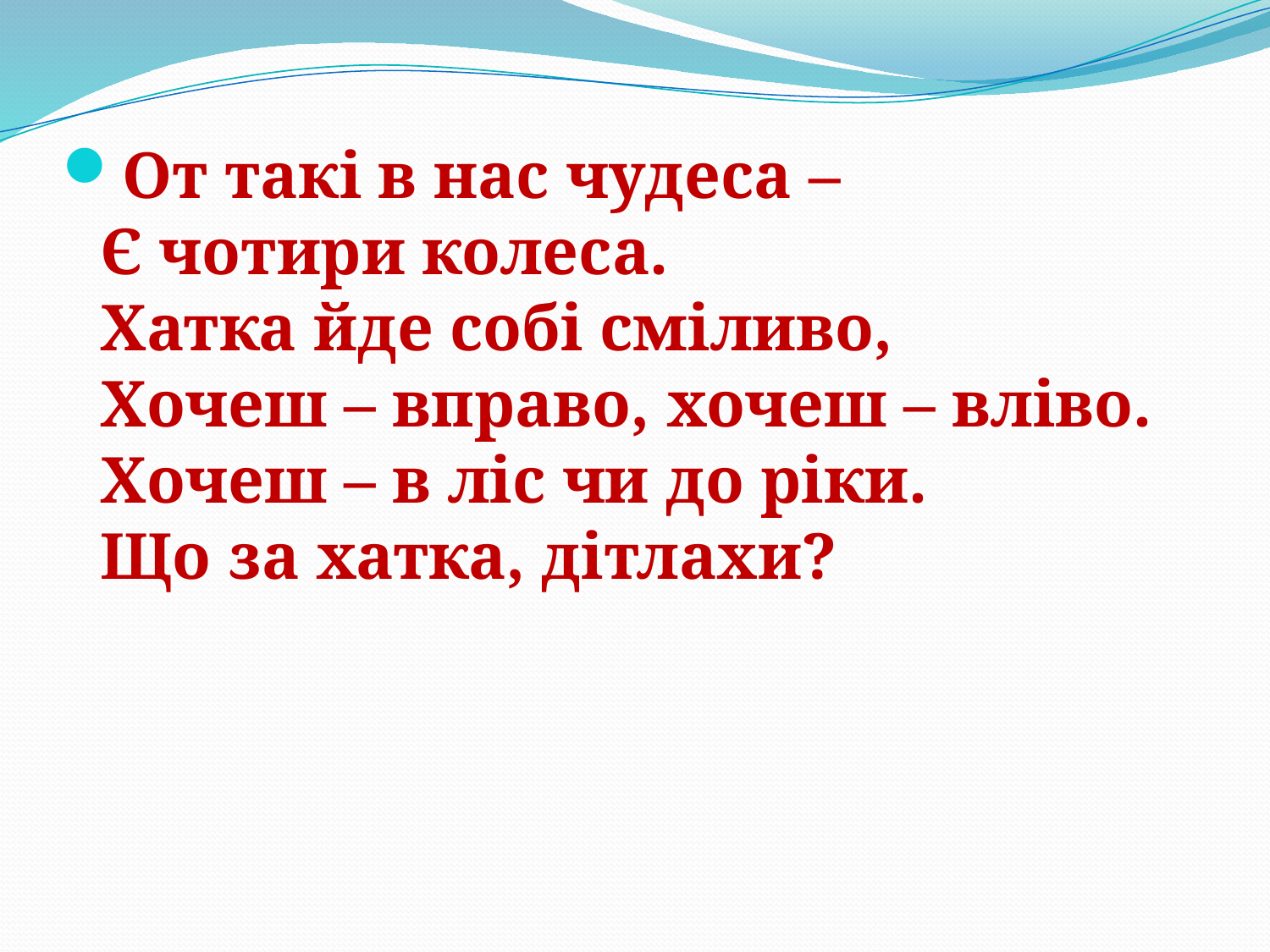

От такі в нас чудеса –
Є чотири колеса.
Хатка йде собі сміливо,
Хочеш – вправо, хочеш – вліво.
Хочеш – в ліс чи до ріки.
Що за хатка, дітлахи?